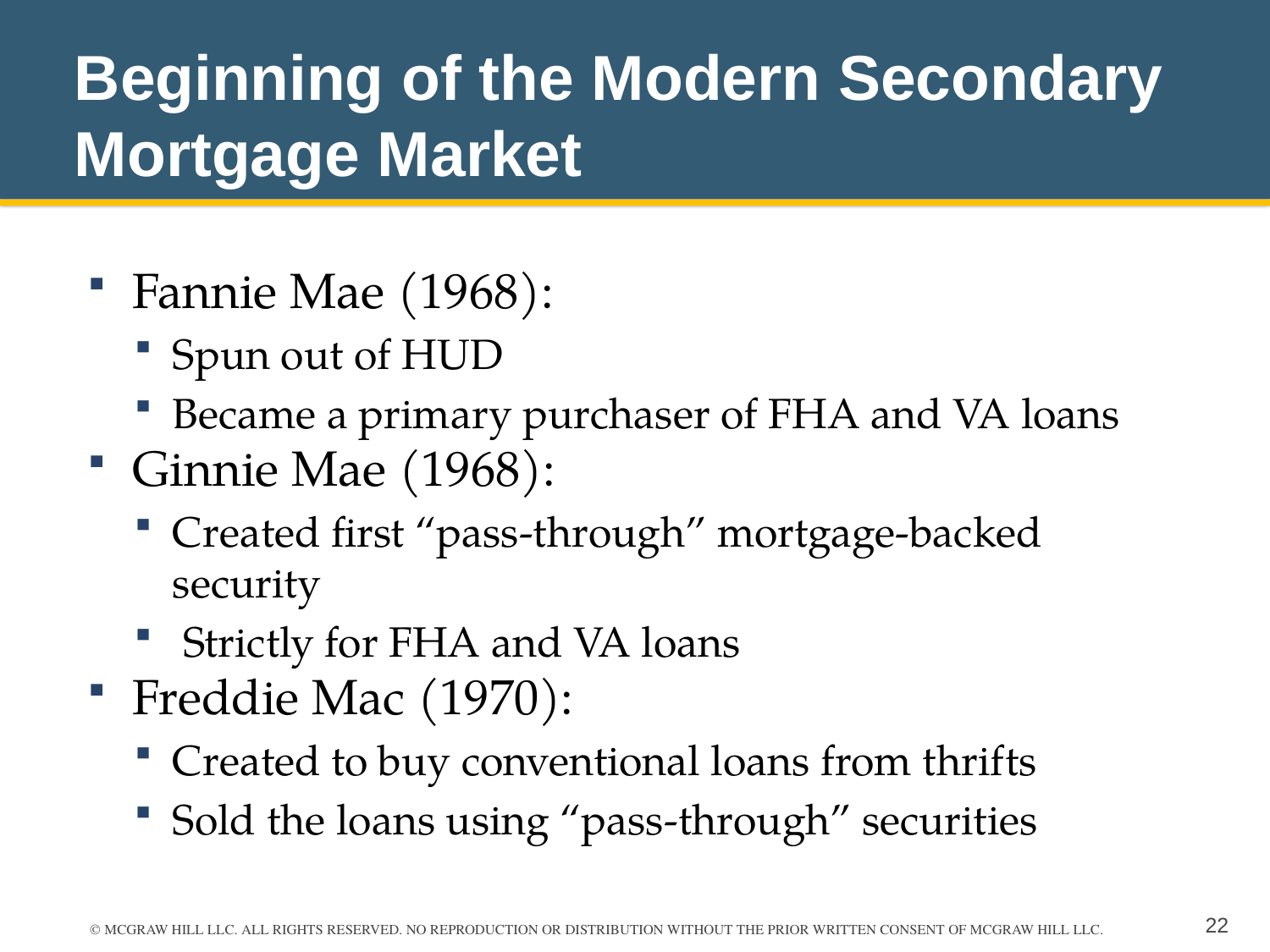

# Beginning of the Modern Secondary Mortgage Market
Fannie Mae (1968):
Spun out of HUD
Became a primary purchaser of FHA and VA loans
Ginnie Mae (1968):
Created first “pass-through” mortgage-backed security
 Strictly for FHA and VA loans
Freddie Mac (1970):
Created to buy conventional loans from thrifts
Sold the loans using “pass-through” securities
© MCGRAW HILL LLC. ALL RIGHTS RESERVED. NO REPRODUCTION OR DISTRIBUTION WITHOUT THE PRIOR WRITTEN CONSENT OF MCGRAW HILL LLC.
22